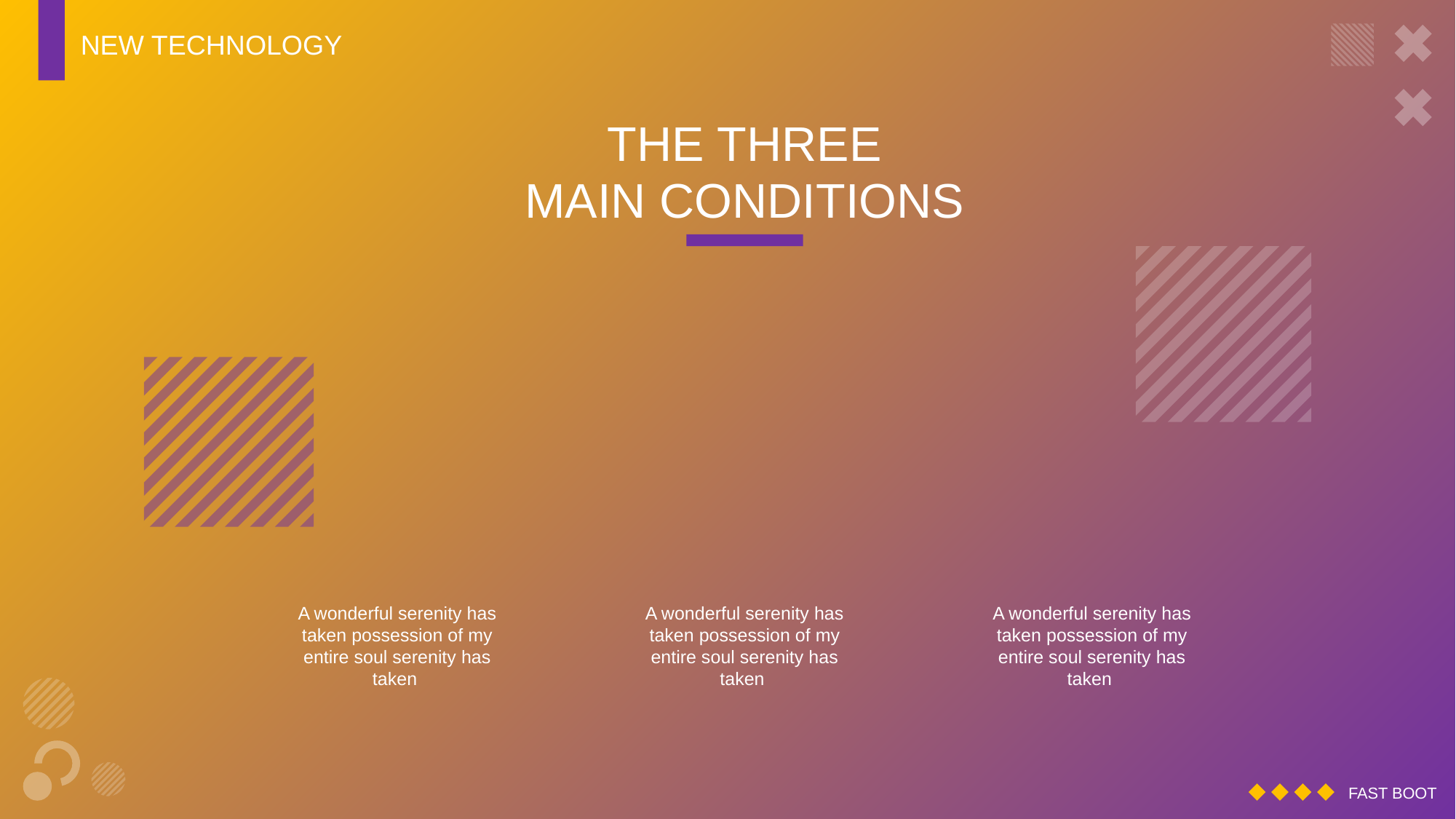

NEW TECHNOLOGY

THE THREE
MAIN CONDITIONS

A wonderful serenity has taken possession of my entire soul serenity has taken
A wonderful serenity has taken possession of my entire soul serenity has taken
A wonderful serenity has taken possession of my entire soul serenity has taken

FAST BOOT